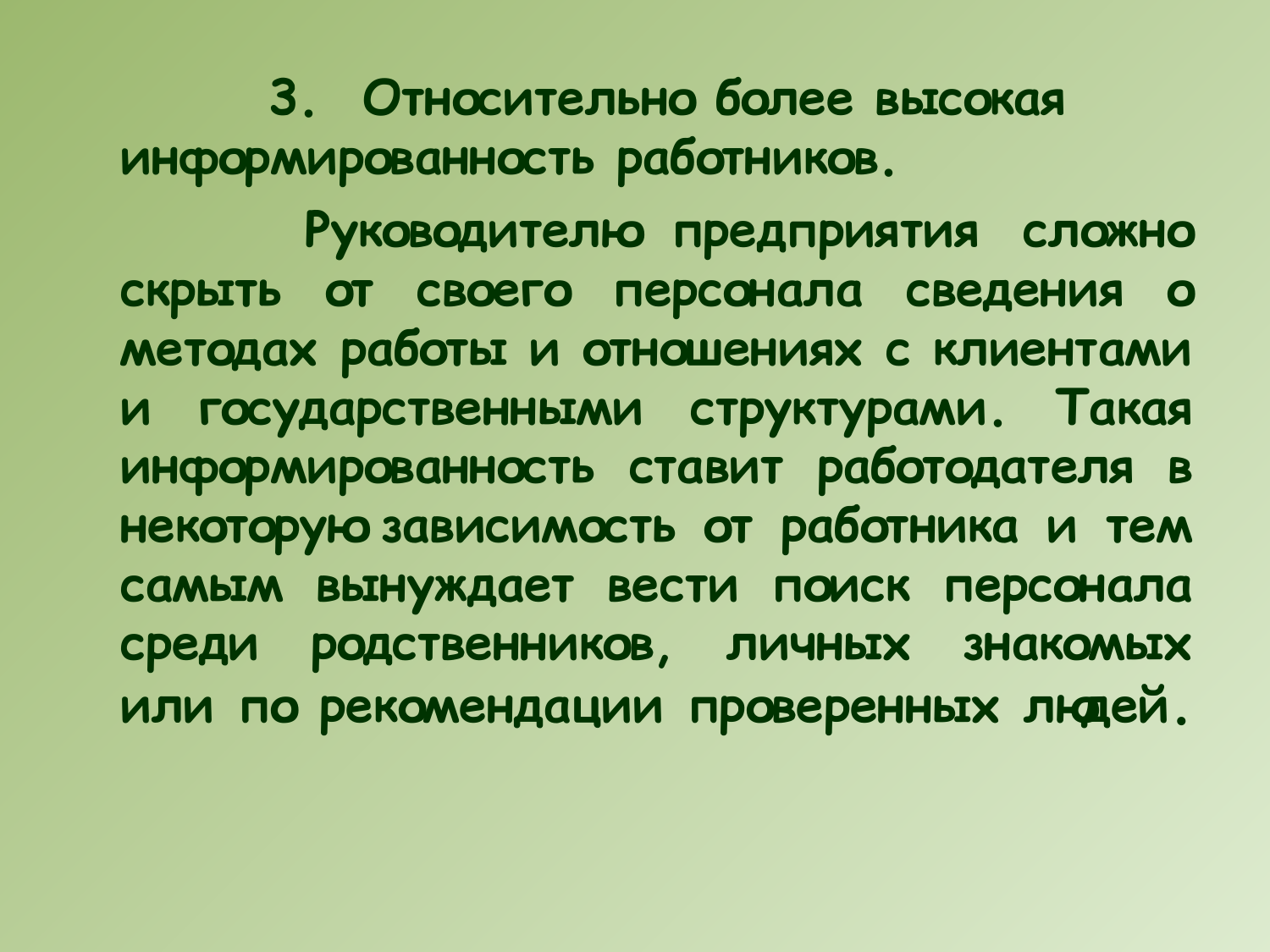

3.  Относительно более высокая информированность работников.
     Руководителю предприятия сложно скрыть от своего персонала сведения о методах работы и отношениях с клиентами и государственными структурами. Такая информированность ставит работодателя в некоторую зависимость от работника и тем самым вынуждает вести поиск персонала среди родственников, личных знакомых или по рекомендации проверенных людей.